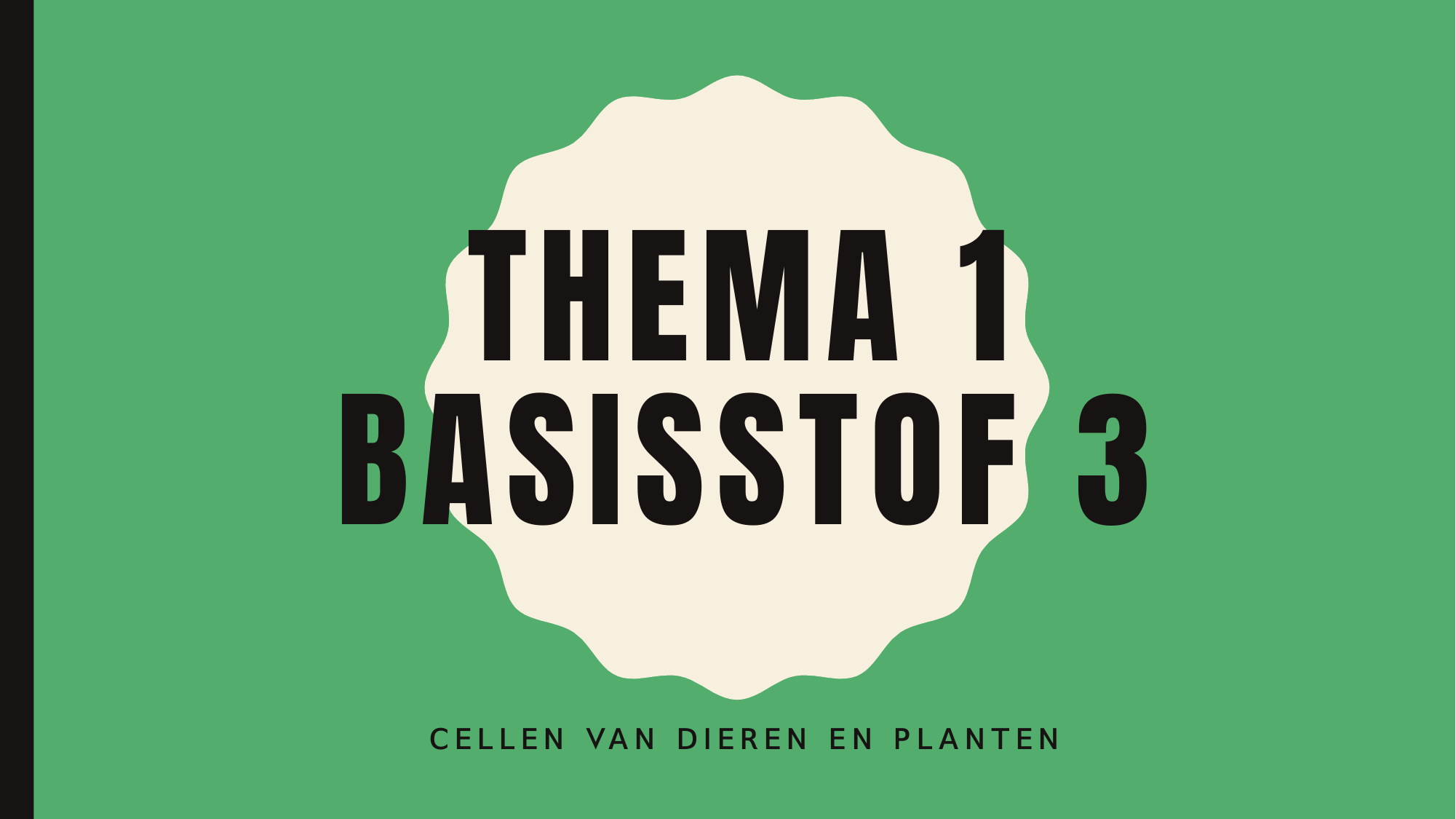

# Thema 1 basisstof 3
Cellen van dieren en planten